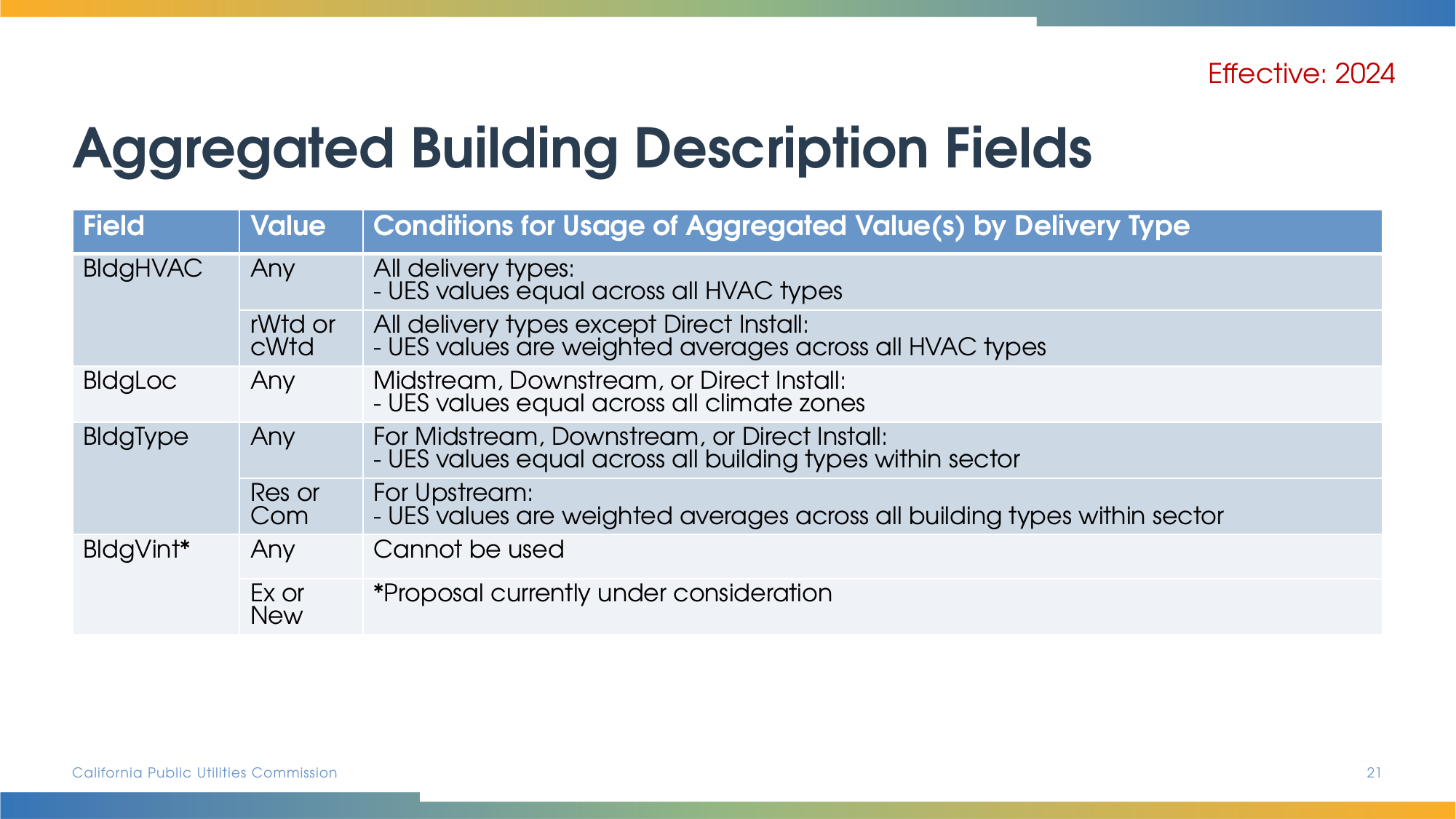

# Aggregated Building Description Fields
Effective: 2024
| Field | Value | Conditions for Usage of Aggregated Value(s) by Delivery Type |
| --- | --- | --- |
| BldgHVAC | Any | All delivery types: - UES values equal across all HVAC types |
|  | rWtd or cWtd | All delivery types except Direct Install: - UES values are weighted averages across all HVAC types |
| BldgLoc | Any | Midstream, Downstream, or Direct Install: - UES values equal across all climate zones |
| BldgType | Any | For Midstream, Downstream, or Direct Install: - UES values equal across all building types within sector |
|  | Res or Com | For Upstream: - UES values are weighted averages across all building types within sector |
| BldgVint\* | Any | Cannot be used |
|  | Ex or New | \*Proposal currently under consideration |
21